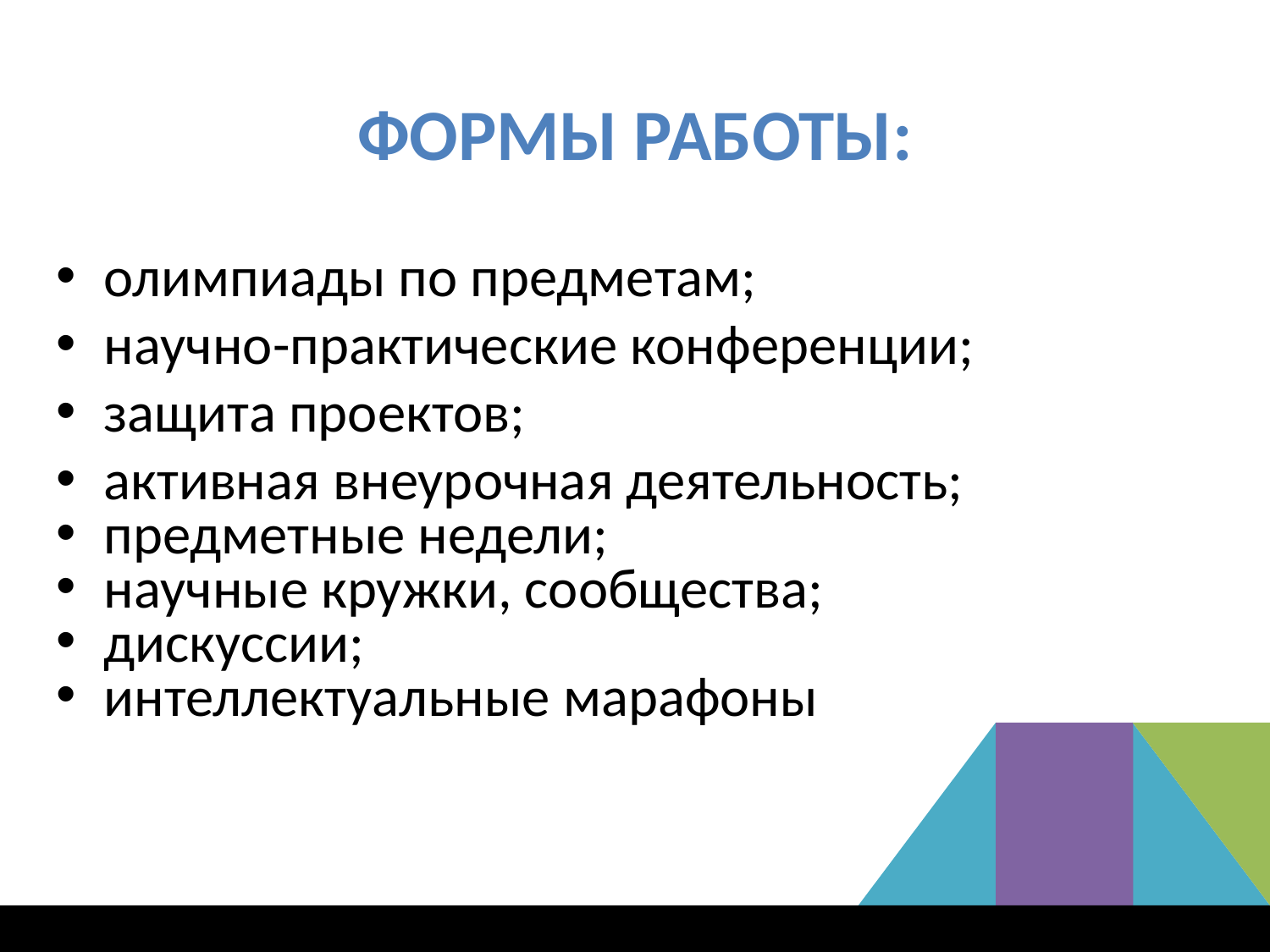

# ФОРМЫ РАБОТЫ:
олимпиады по предметам;
научно-практические конференции;
защита проектов;
активная внеурочная деятельность;
предметные недели;
научные кружки, сообщества;
дискуссии;
интеллектуальные марафоны